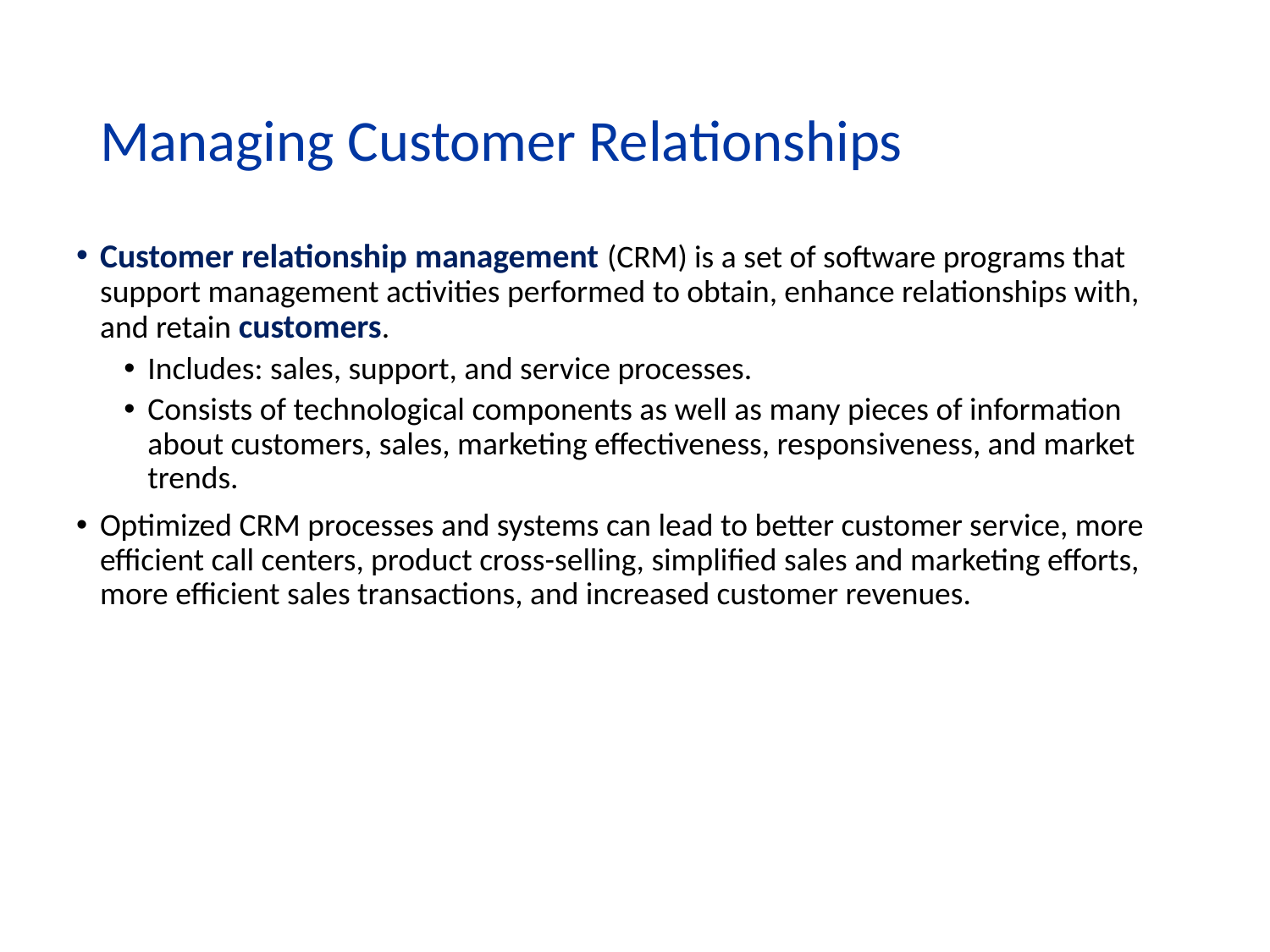

# Managing Customer Relationships
Customer relationship management (CRM) is a set of software programs that support management activities performed to obtain, enhance relationships with, and retain customers.
Includes: sales, support, and service processes.
Consists of technological components as well as many pieces of information about customers, sales, marketing effectiveness, responsiveness, and market trends.
Optimized CRM processes and systems can lead to better customer service, more efficient call centers, product cross-selling, simplified sales and marketing efforts, more efficient sales transactions, and increased customer revenues.